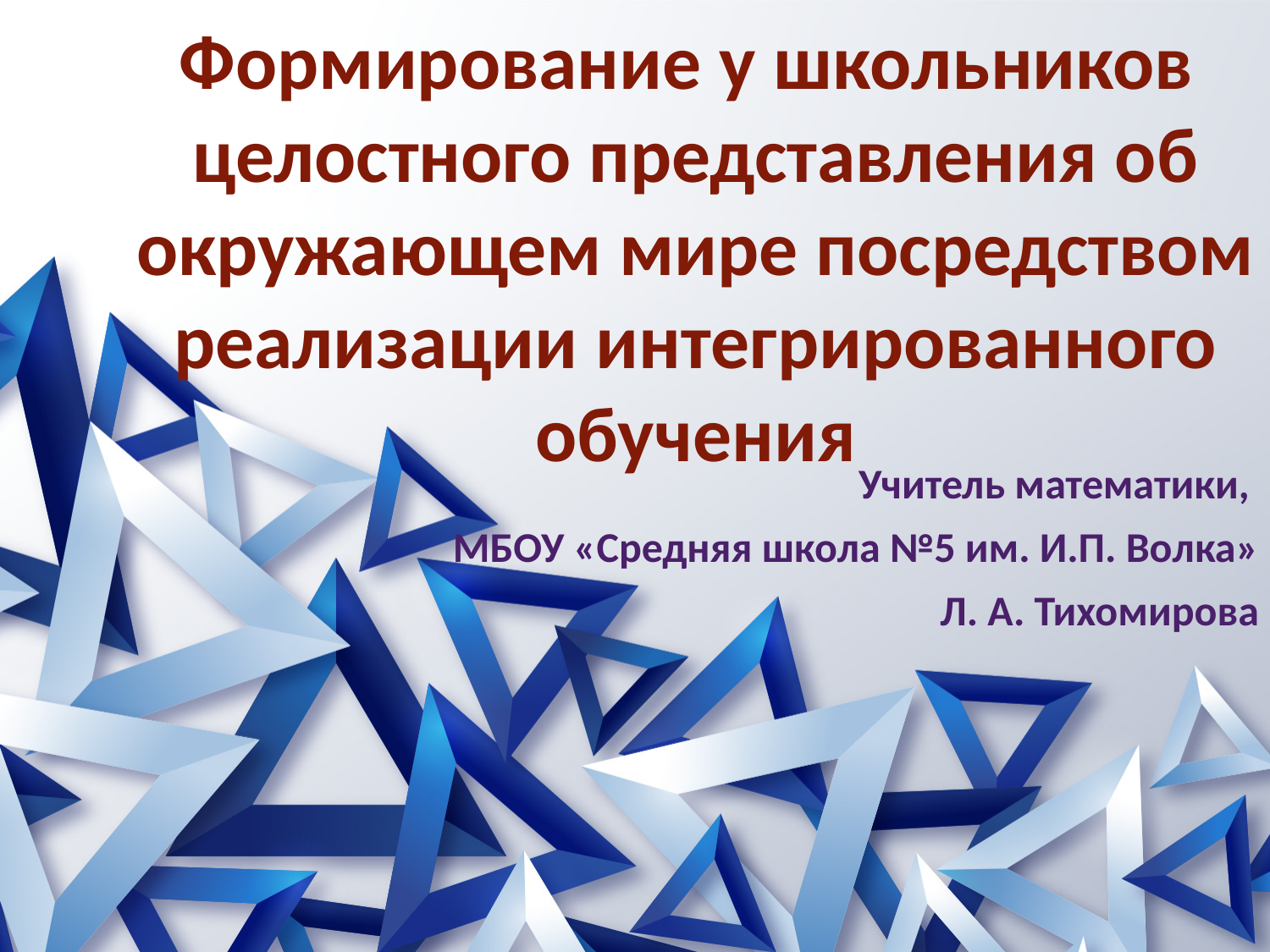

Формирование у школьников
целостного представления об
 окружающем мире посредством
реализации интегрированного обучения
Учитель математики,
МБОУ «Средняя школа №5 им. И.П. Волка»
Л. А. Тихомирова
#